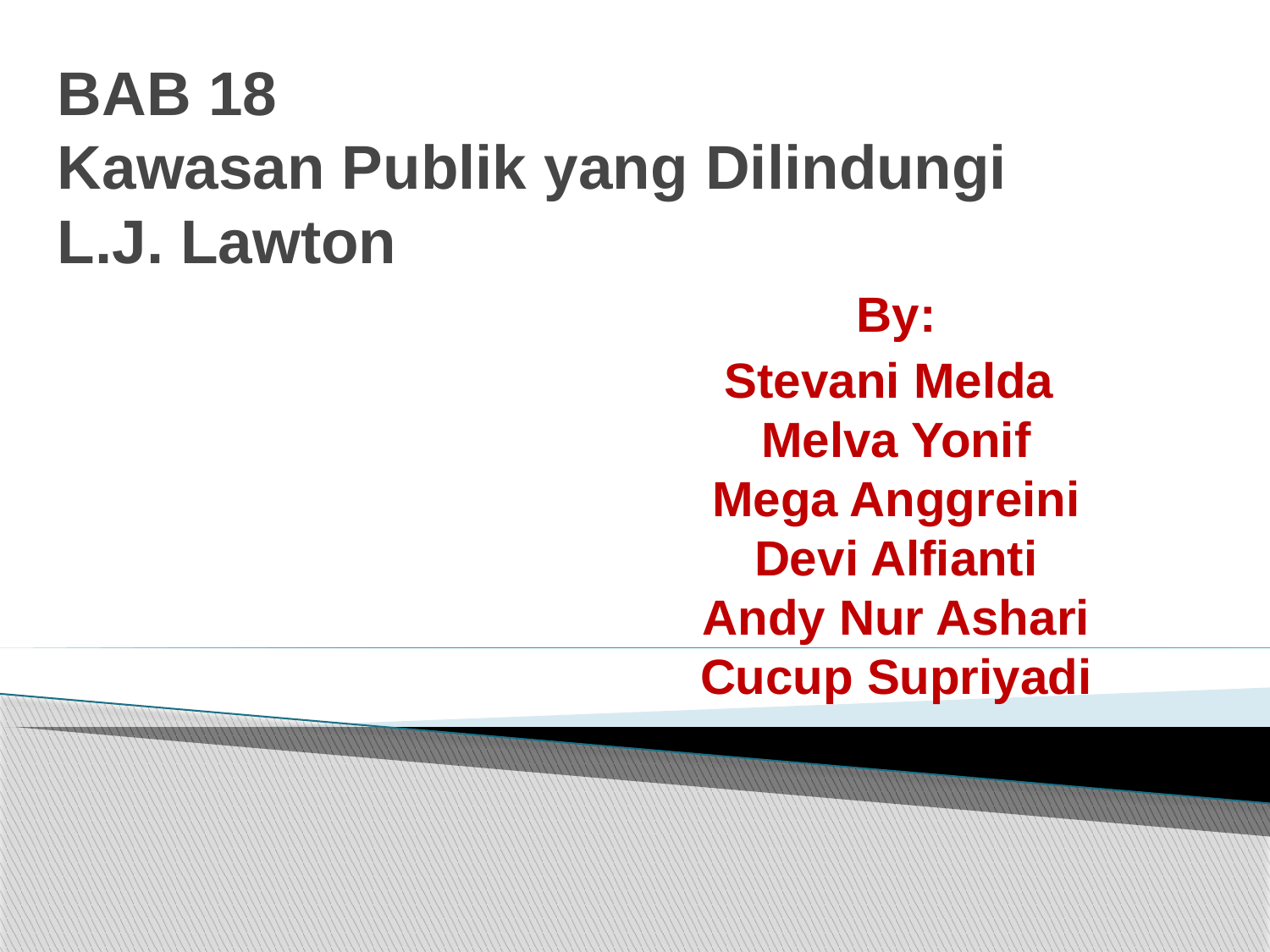

# BAB 18 Kawasan Publik yang Dilindungi L.J. Lawton
By:
Stevani Melda
Melva Yonif
Mega Anggreini
Devi Alfianti
Andy Nur Ashari
Cucup Supriyadi